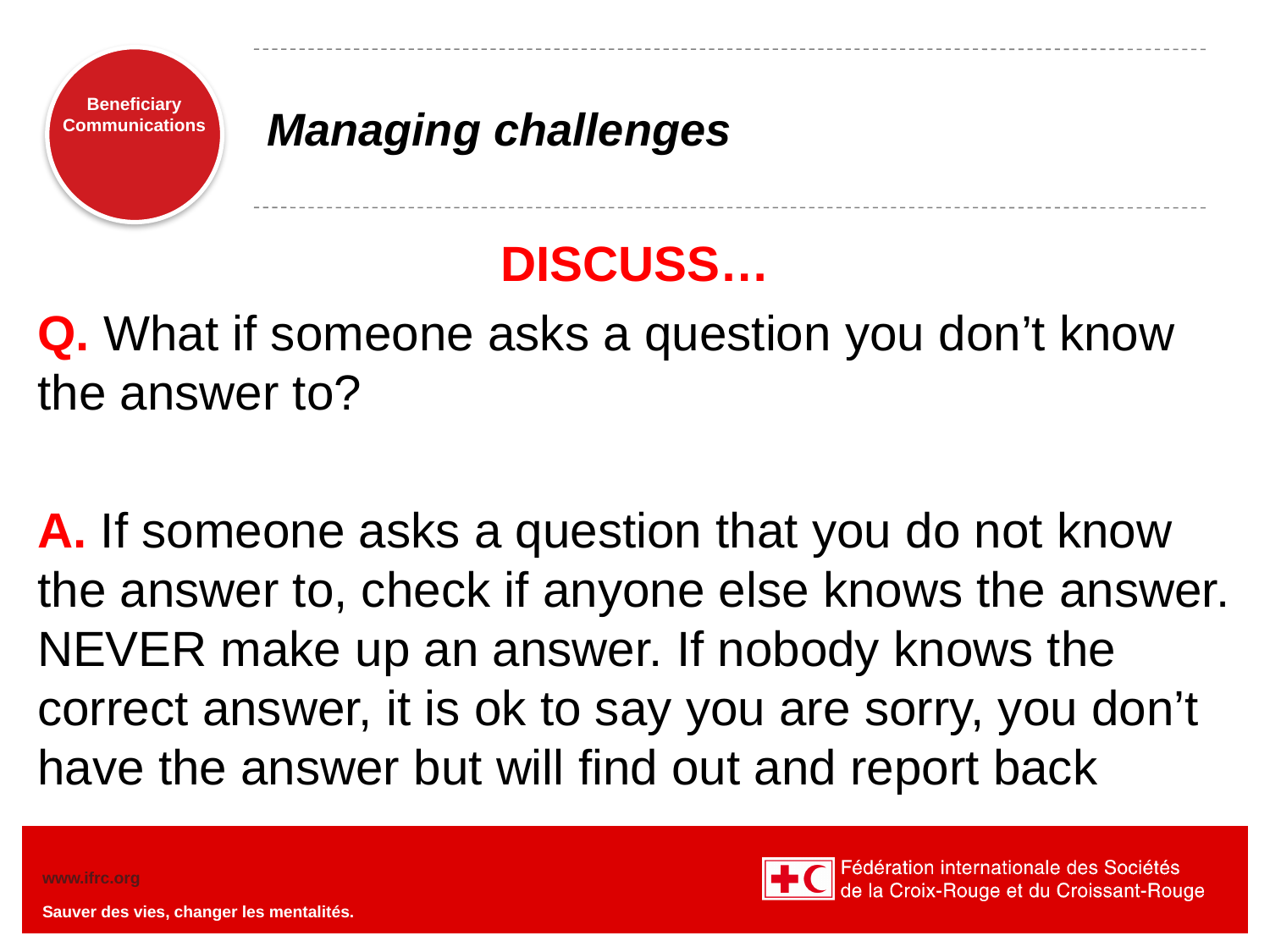

# Managing challenges
DISCUSS…
Q. What if someone asks a question you don’t know the answer to?

A. If someone asks a question that you do not know the answer to, check if anyone else knows the answer. NEVER make up an answer. If nobody knows the correct answer, it is ok to say you are sorry, you don’t have the answer but will find out and report back